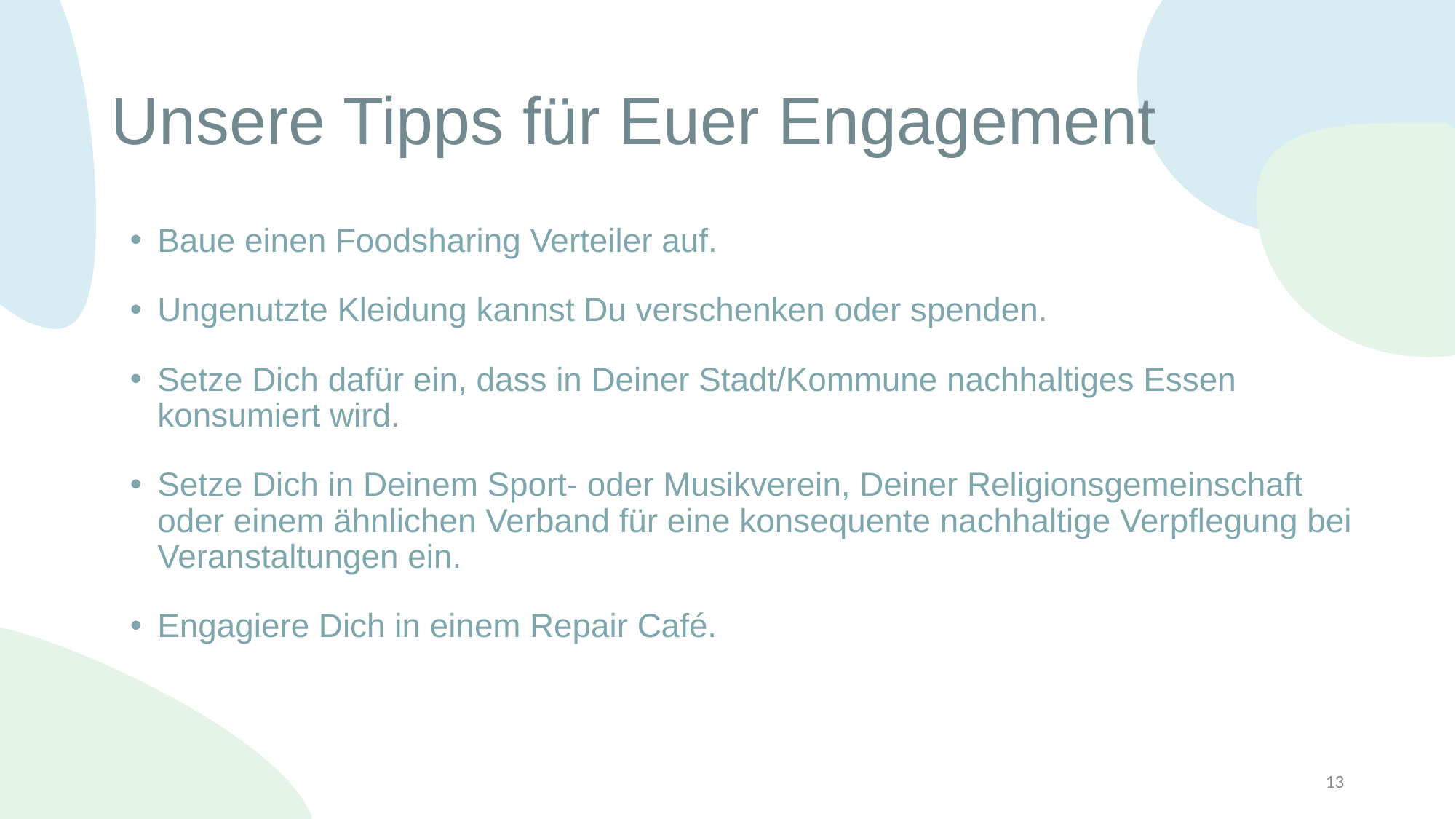

# Unsere Tipps für Euer Engagement

Baue einen Foodsharing Verteiler auf.
Ungenutzte Kleidung kannst Du verschenken oder spenden.
Setze Dich dafür ein, dass in Deiner Stadt/Kommune nachhaltiges Essen konsumiert wird.
Setze Dich in Deinem Sport- oder Musikverein, Deiner Religionsgemeinschaft oder einem ähnlichen Verband für eine konsequente nachhaltige Verpflegung bei Veranstaltungen ein.
Engagiere Dich in einem Repair Café.

13